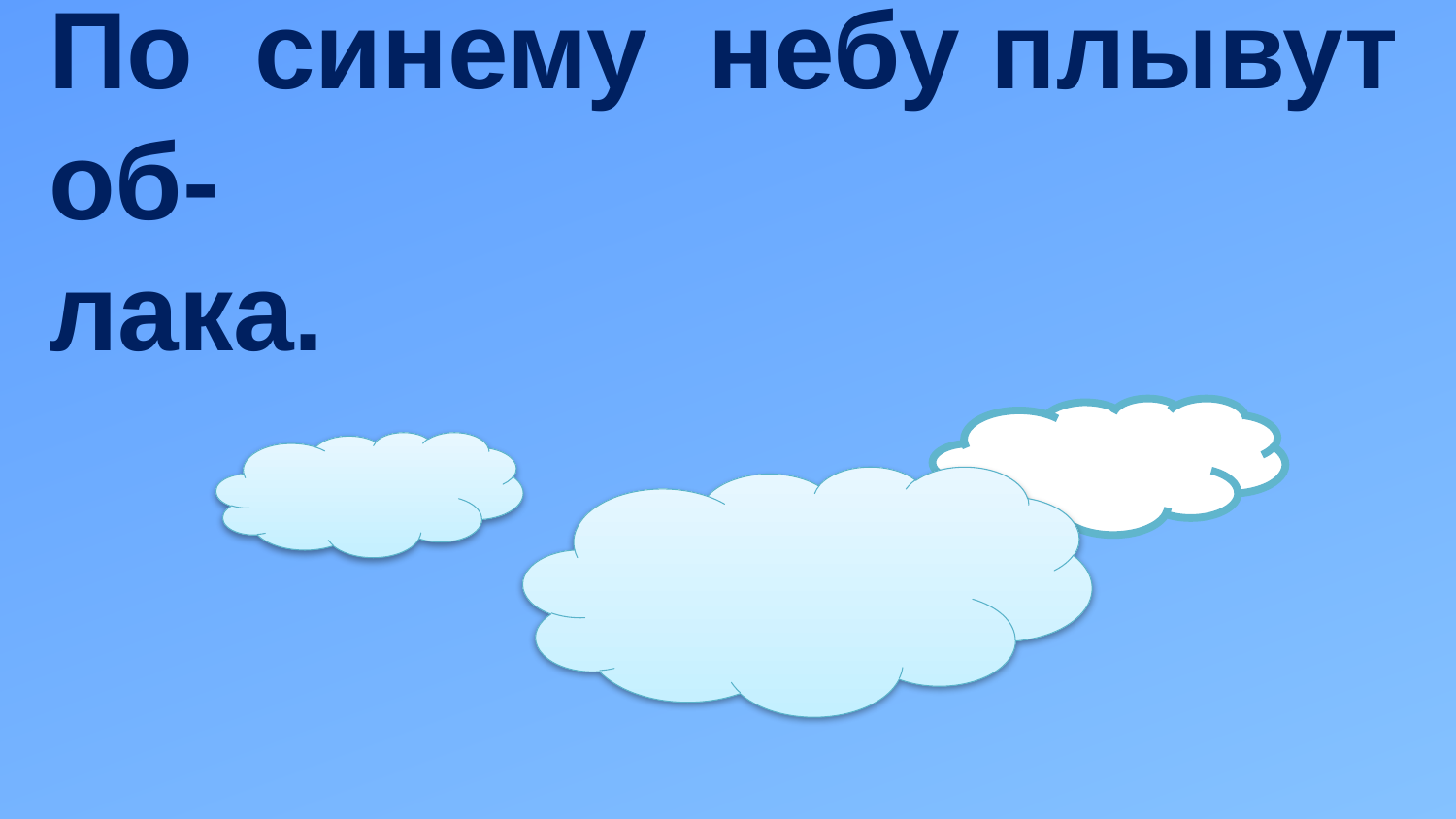

# По  синему  небу плывут  об- лака.